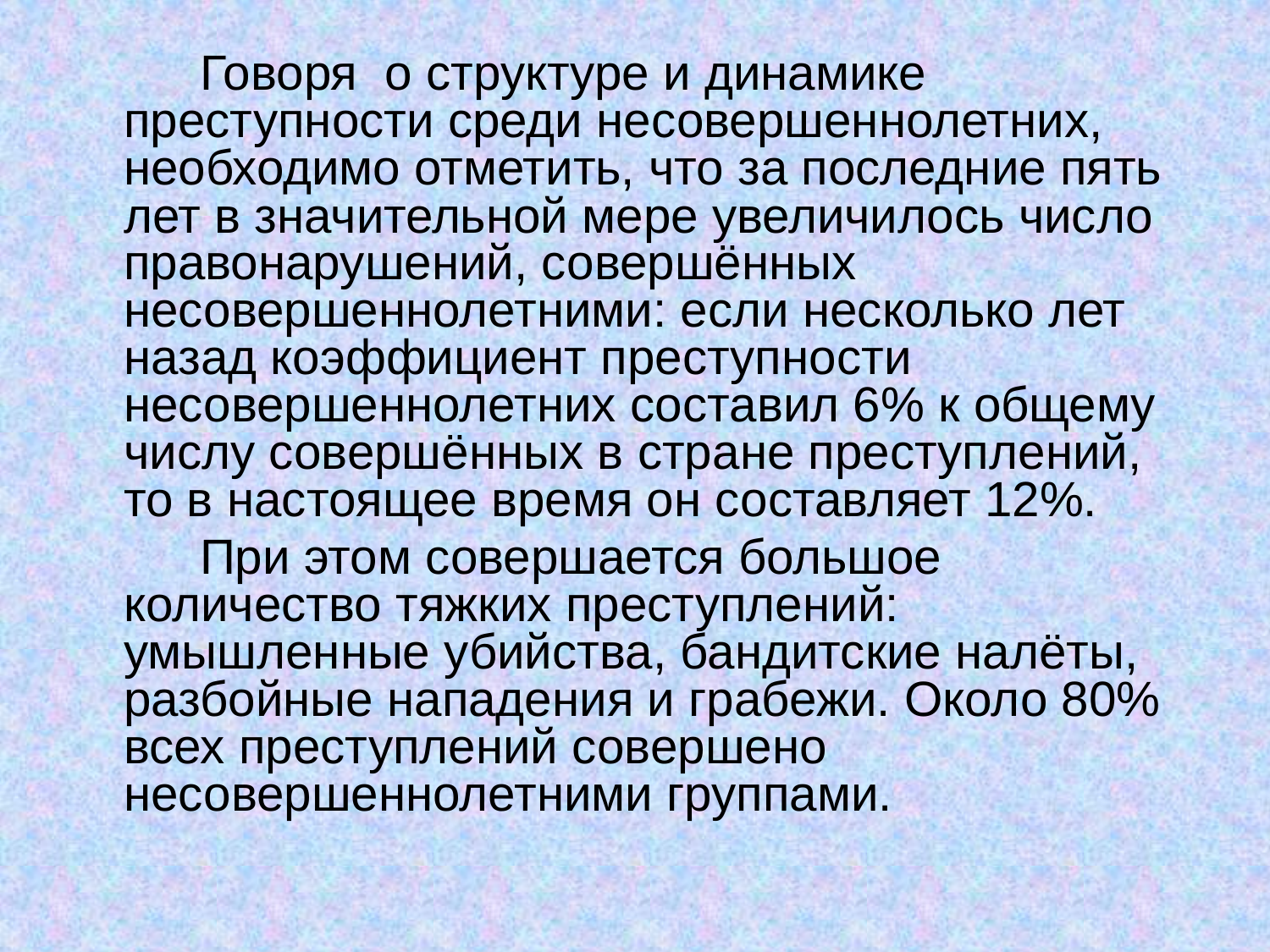

Говоря  о структуре и динамике преступности среди несовершеннолетних, необходимо отметить, что за последние пять лет в значительной мере увеличилось число правонарушений, совершённых несовершеннолетними: если несколько лет назад коэффициент преступности несовершеннолетних составил 6% к общему числу совершённых в стране преступлений, то в настоящее время он составляет 12%.
         При этом совершается большое количество тяжких преступлений: умышленные убийства, бандитские налёты, разбойные нападения и грабежи. Около 80% всех преступлений совершено несовершеннолетними группами.